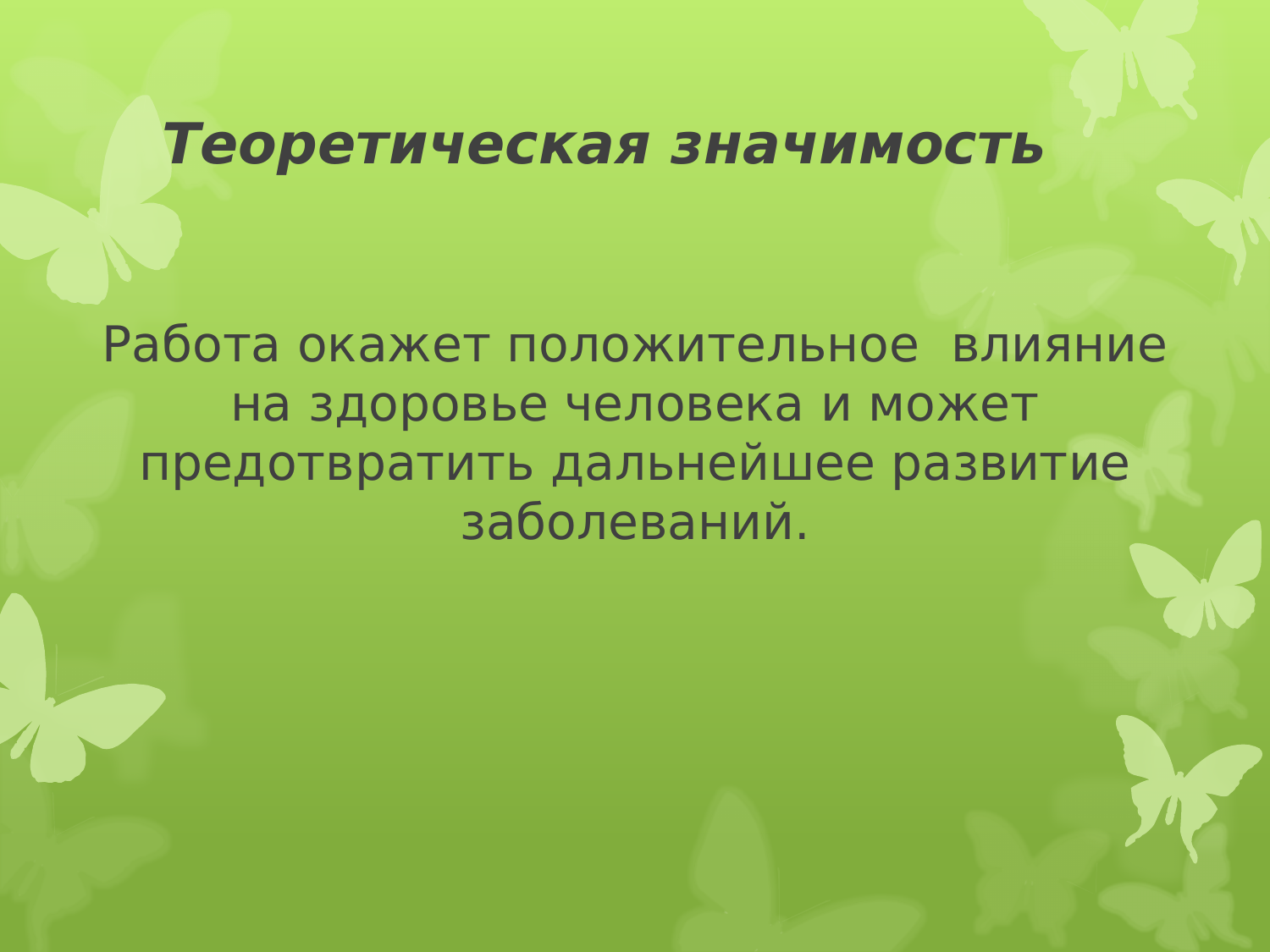

# Теоретическая значимость
Работа окажет положительное  влияние на здоровье человека и может предотвратить дальнейшее развитие заболеваний.